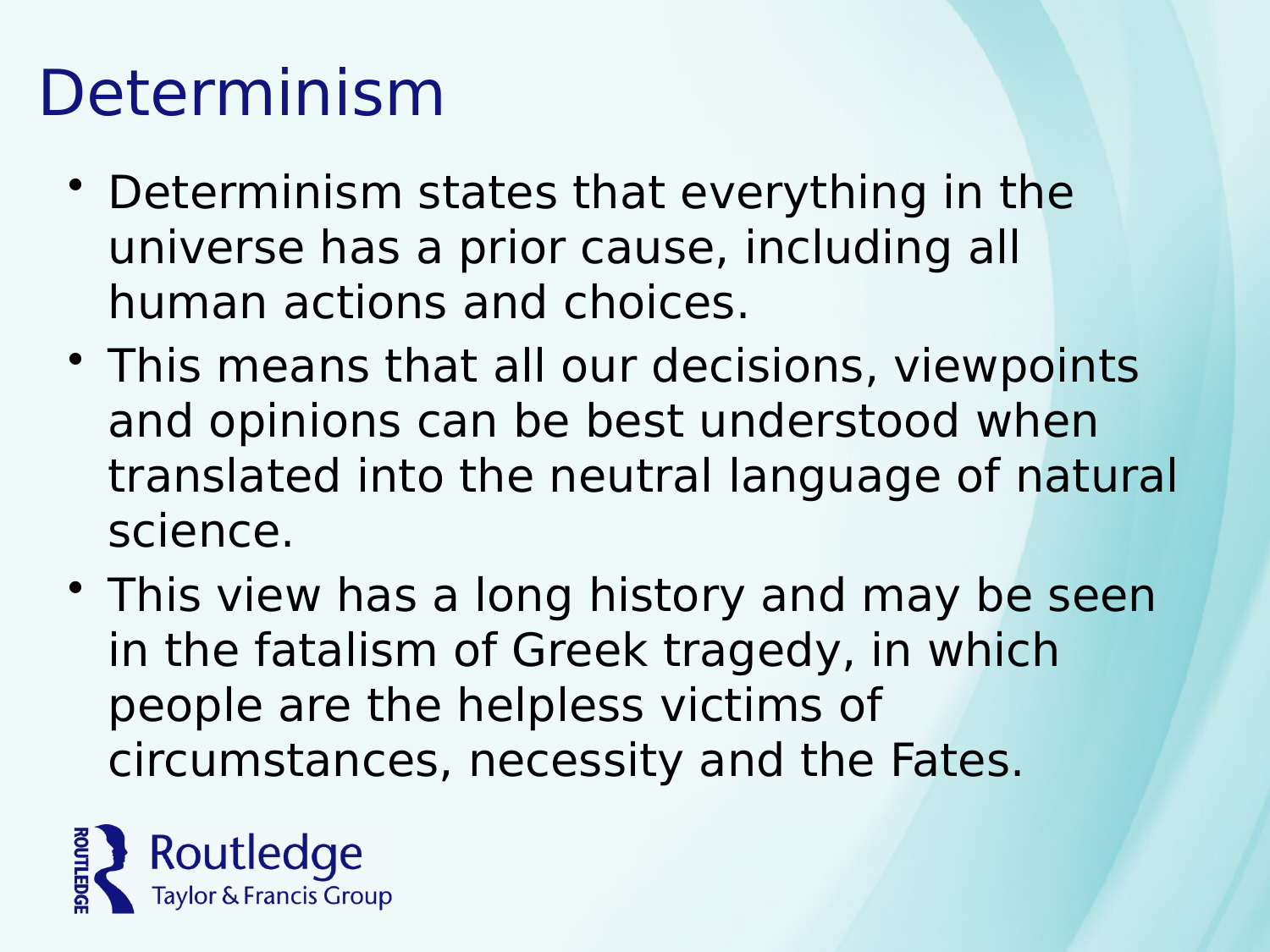

# Determinism
Determinism states that everything in the universe has a prior cause, including all human actions and choices.
This means that all our decisions, viewpoints and opinions can be best understood when translated into the neutral language of natural science.
This view has a long history and may be seen in the fatalism of Greek tragedy, in which people are the helpless victims of circumstances, necessity and the Fates.